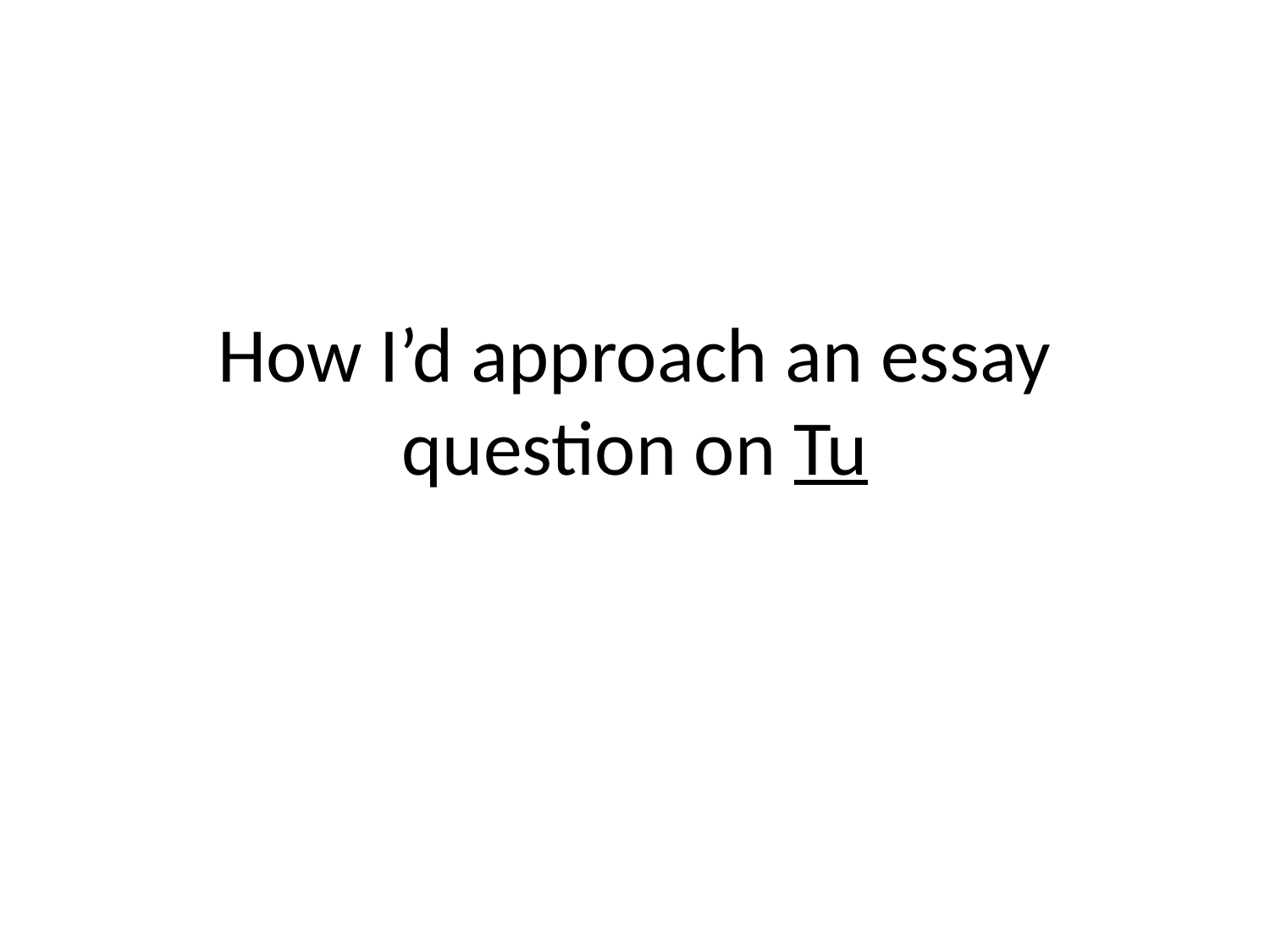

# How I’d approach an essay question on Tu